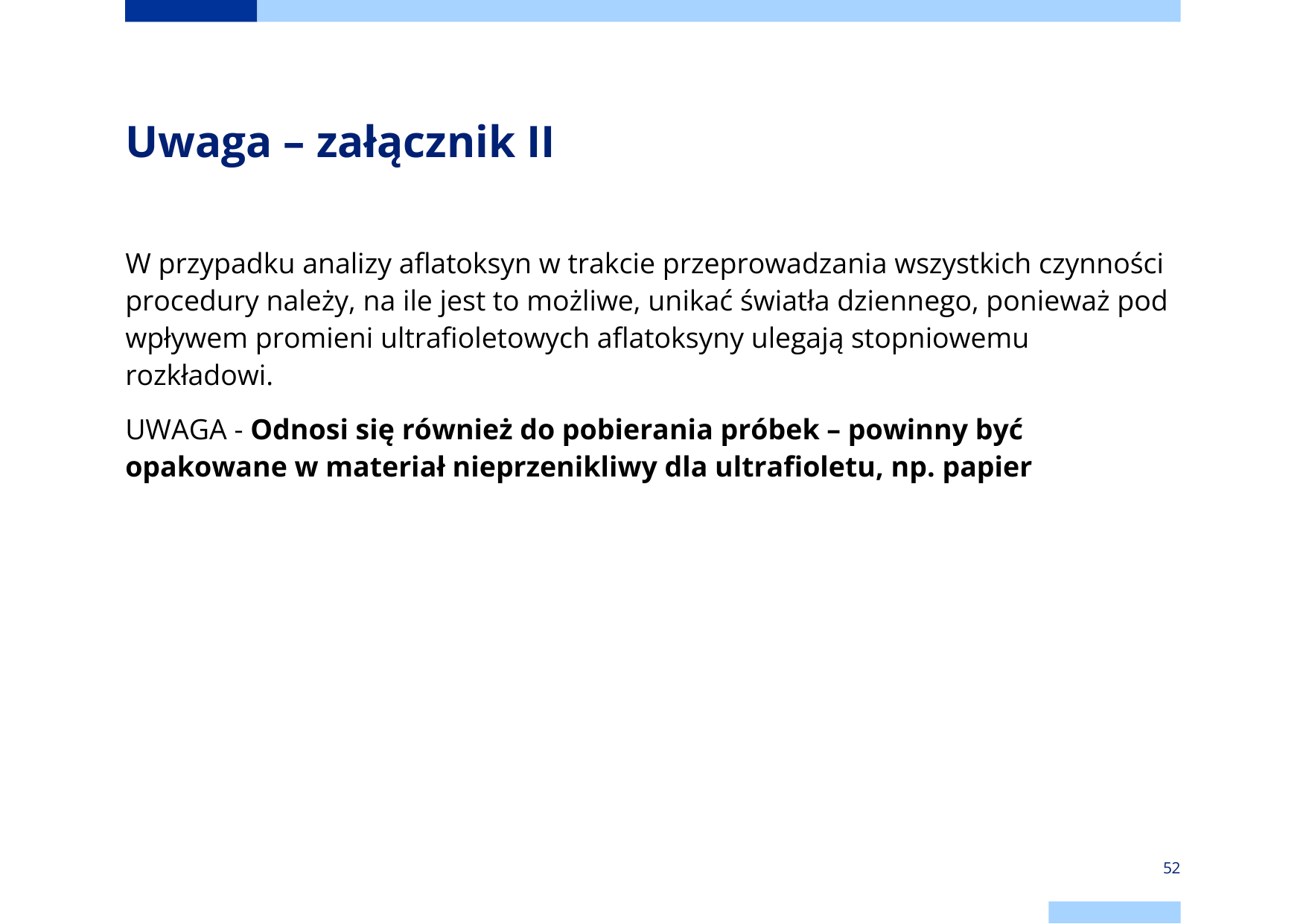

# Uwaga – załącznik II
W przypadku analizy aflatoksyn w trakcie przeprowadzania wszystkich czynności procedury należy, na ile jest to możliwe, unikać światła dziennego, ponieważ pod wpływem promieni ultrafioletowych aflatoksyny ulegają stopniowemu rozkładowi.
UWAGA - Odnosi się również do pobierania próbek – powinny być opakowane w materiał nieprzenikliwy dla ultrafioletu, np. papier

52